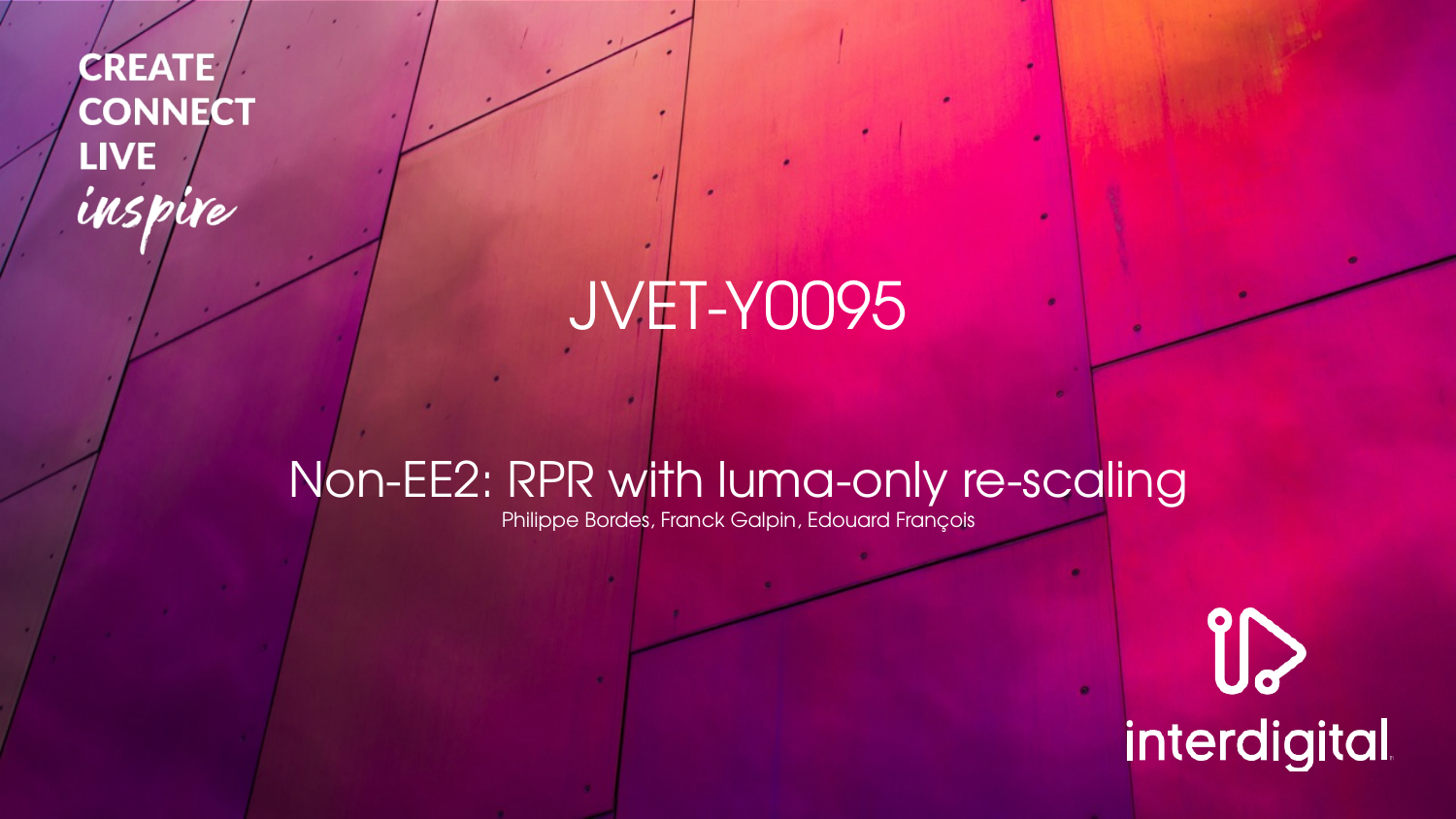

JVET-Y0095

Non-EE2: RPR with luma-only re-scaling
Philippe Bordes, Franck Galpin, Edouard François